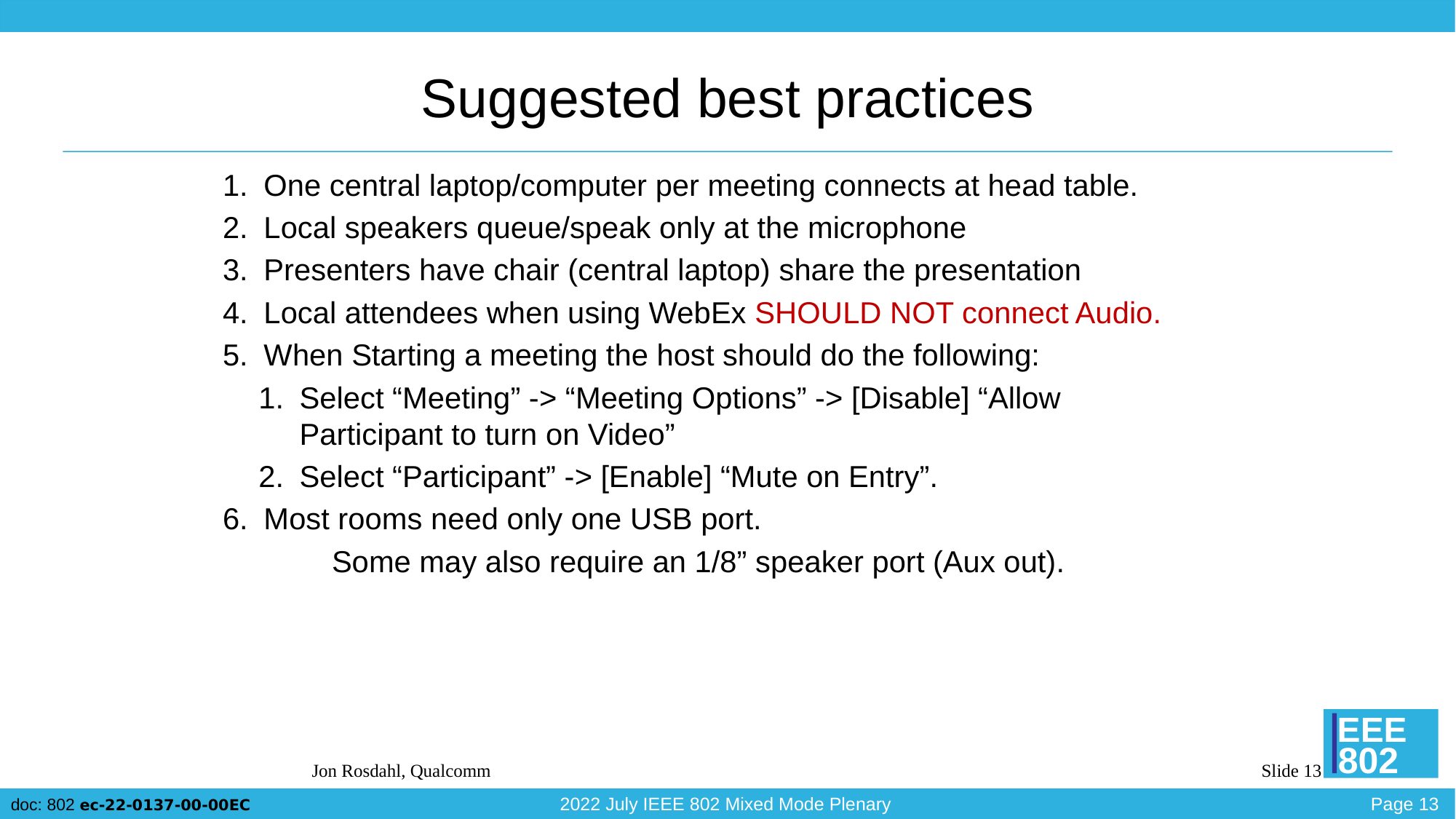

# Suggested best practices
One central laptop/computer per meeting connects at head table.
Local speakers queue/speak only at the microphone
Presenters have chair (central laptop) share the presentation
Local attendees when using WebEx SHOULD NOT connect Audio.
When Starting a meeting the host should do the following:
Select “Meeting” -> “Meeting Options” -> [Disable] “Allow Participant to turn on Video”
Select “Participant” -> [Enable] “Mute on Entry”.
Most rooms need only one USB port.
	Some may also require an 1/8” speaker port (Aux out).
Jon Rosdahl, Qualcomm
Slide 13